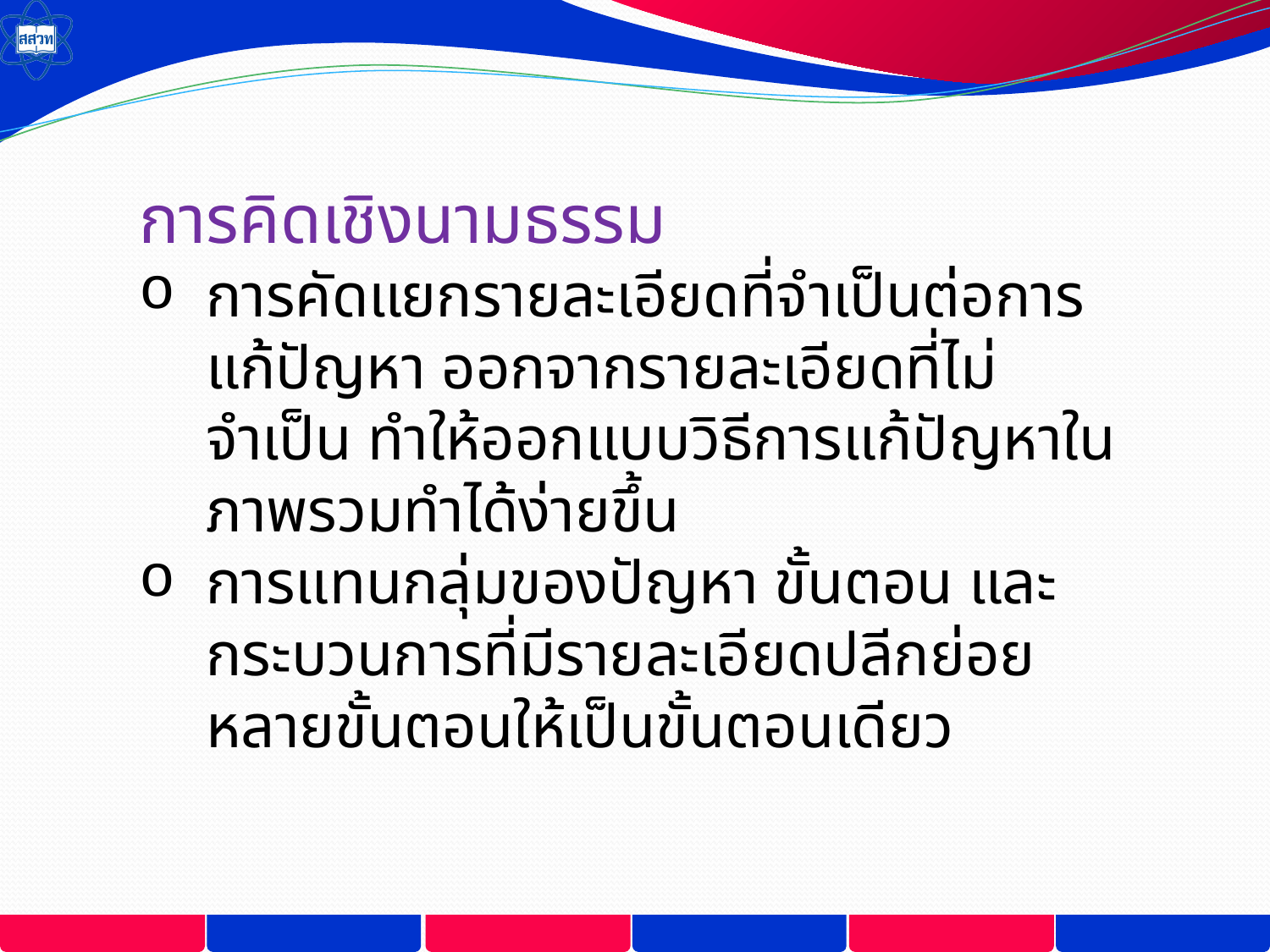

การคิดเชิงนามธรรม
การคัดแยกรายละเอียดที่จำเป็นต่อการแก้ปัญหา ออกจากรายละเอียดที่ไม่จำเป็น ทำให้ออกแบบวิธีการแก้ปัญหาในภาพรวมทำได้ง่ายขึ้น
การแทนกลุ่มของปัญหา ขั้นตอน และกระบวนการที่มีรายละเอียดปลีกย่อยหลายขั้นตอนให้เป็นขั้นตอนเดียว